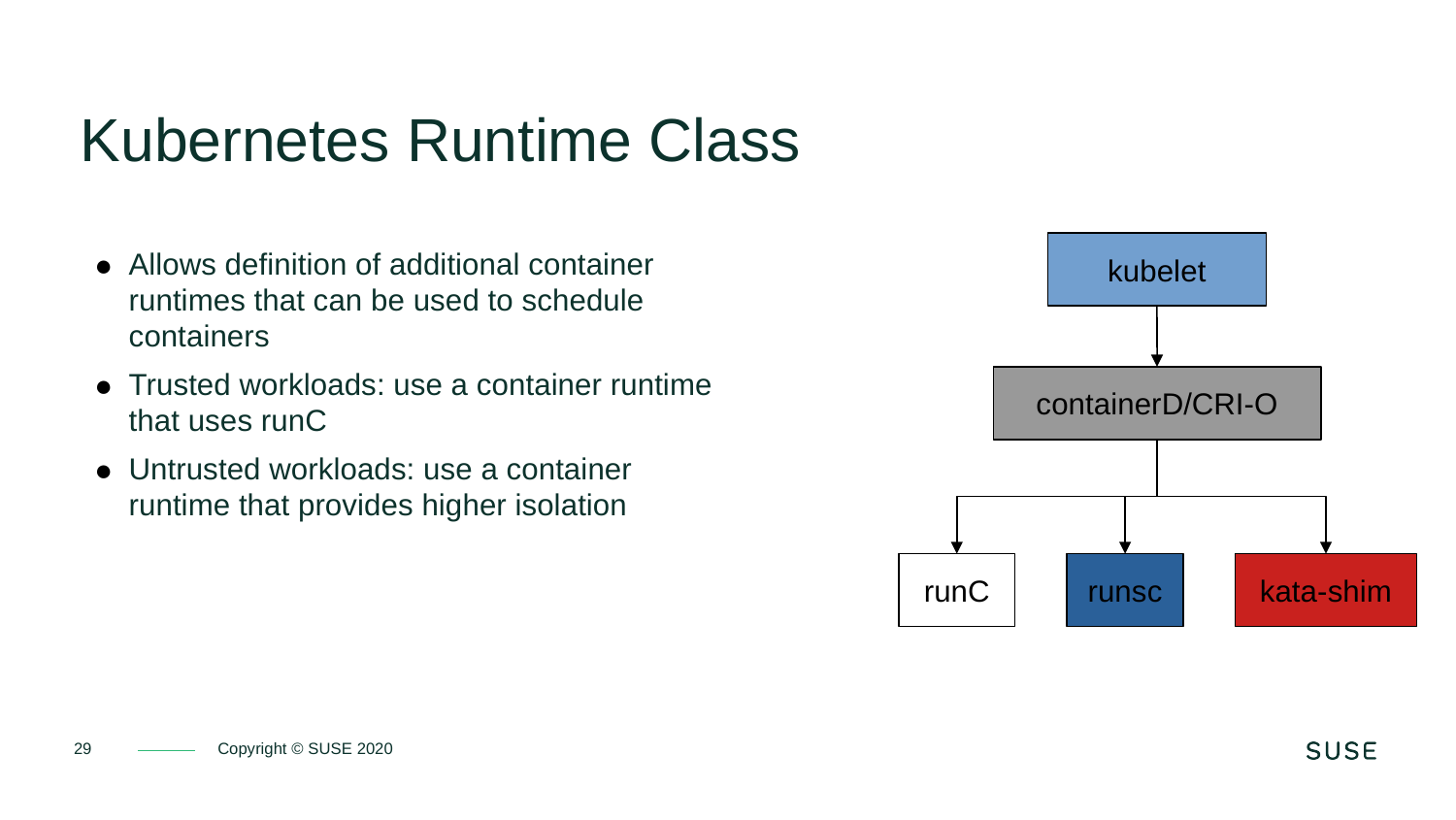

Kubernetes Runtime Class
kubelet
Allows definition of additional container runtimes that can be used to schedule containers
Trusted workloads: use a container runtime that uses runC
Untrusted workloads: use a container runtime that provides higher isolation
containerD/CRI-O
kata-shim
runC
runsc